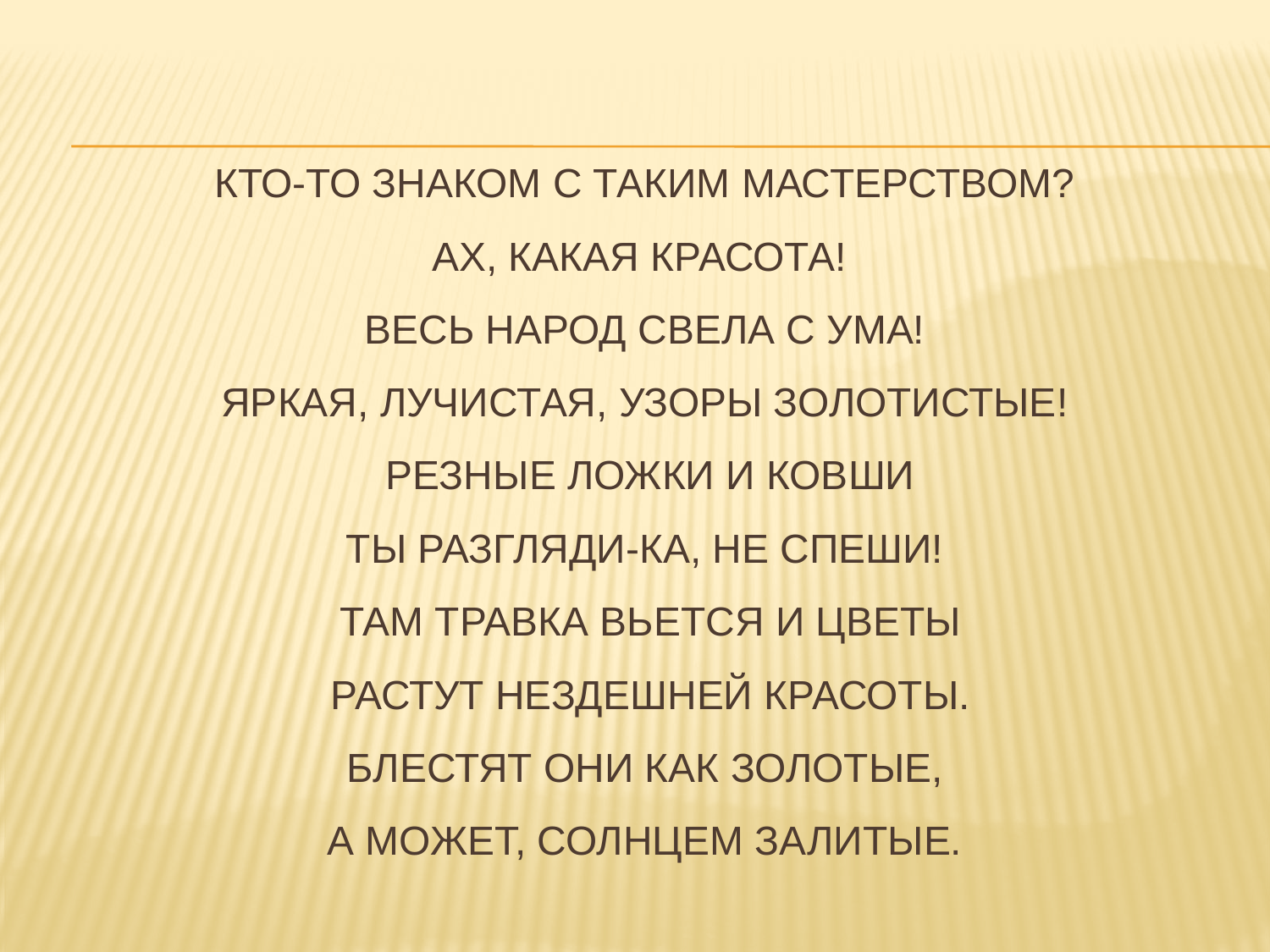

# КТО-ТО ЗНАКОМ С ТАКИМ МАСТЕРСТВОМ? Ах, какая красота! Весь народ свела с ума! Яркая, лучистая, узоры золотистые! Резные ложки и ковши Ты разгляди-ка, не спеши! Там травка вьется и цветы Растут нездешней красоты. Блестят они как золотые, А может, солнцем залитые.